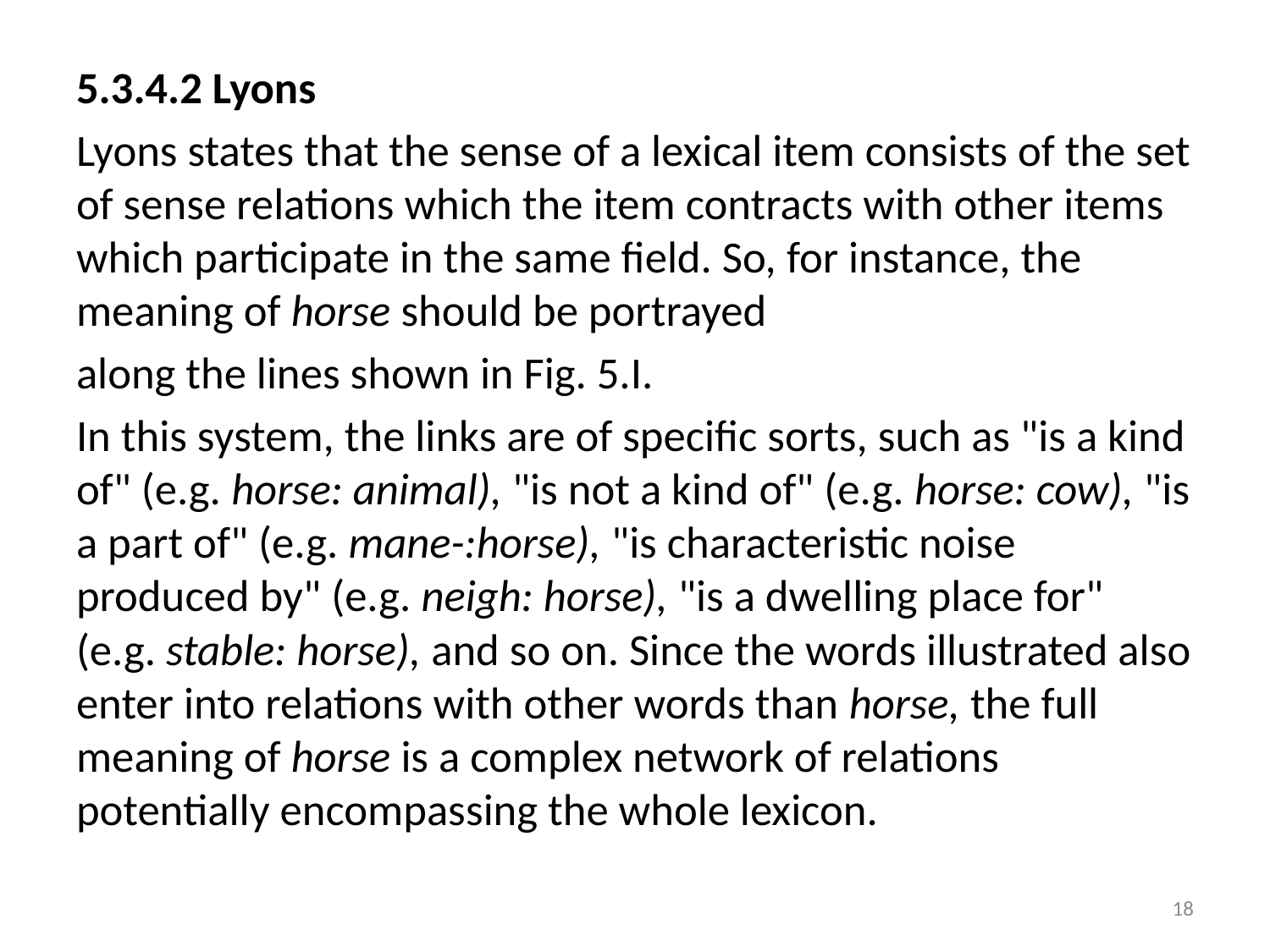

5.3.4.2 Lyons
Lyons states that the sense of a lexical item consists of the set of sense relations which the item contracts with other items which participate in the same field. So, for instance, the meaning of horse should be portrayed
along the lines shown in Fig. 5.I.
In this system, the links are of specific sorts, such as "is a kind of" (e.g. horse: animal), "is not a kind of" (e.g. horse: cow), "is a part of" (e.g. mane-:horse), "is characteristic noise produced by" (e.g. neigh: horse), "is a dwelling place for" (e.g. stable: horse), and so on. Since the words illustrated also enter into relations with other words than horse, the full meaning of horse is a complex network of relations potentially encompassing the whole lexicon.

18